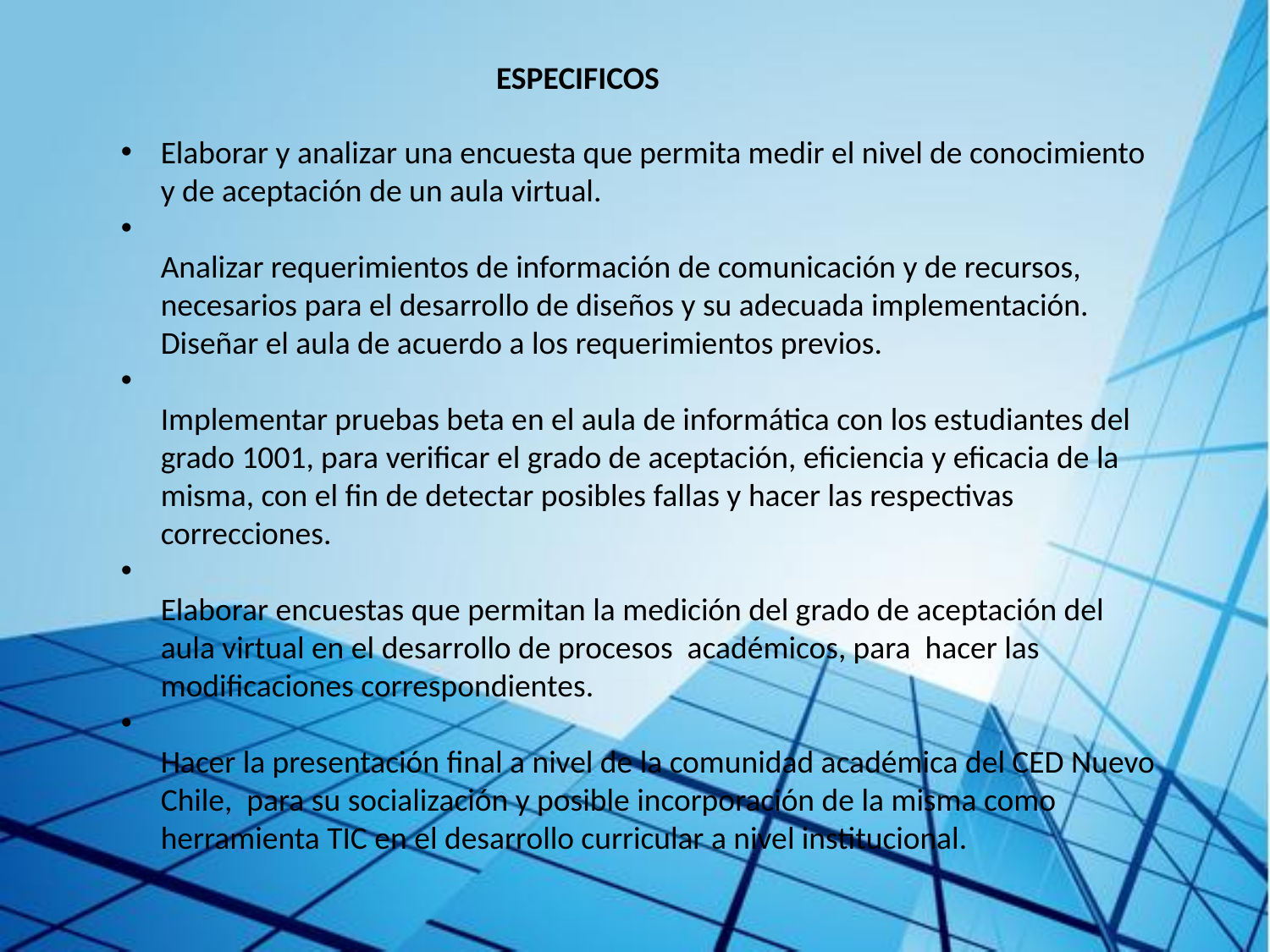

#
ESPECIFICOS
Elaborar y analizar una encuesta que permita medir el nivel de conocimiento y de aceptación de un aula virtual.
Analizar requerimientos de información de comunicación y de recursos, necesarios para el desarrollo de diseños y su adecuada implementación.
Diseñar el aula de acuerdo a los requerimientos previos.
Implementar pruebas beta en el aula de informática con los estudiantes del grado 1001, para verificar el grado de aceptación, eficiencia y eficacia de la misma, con el fin de detectar posibles fallas y hacer las respectivas correcciones.
Elaborar encuestas que permitan la medición del grado de aceptación del aula virtual en el desarrollo de procesos  académicos, para  hacer las modificaciones correspondientes.
Hacer la presentación final a nivel de la comunidad académica del CED Nuevo Chile,  para su socialización y posible incorporación de la misma como herramienta TIC en el desarrollo curricular a nivel institucional.